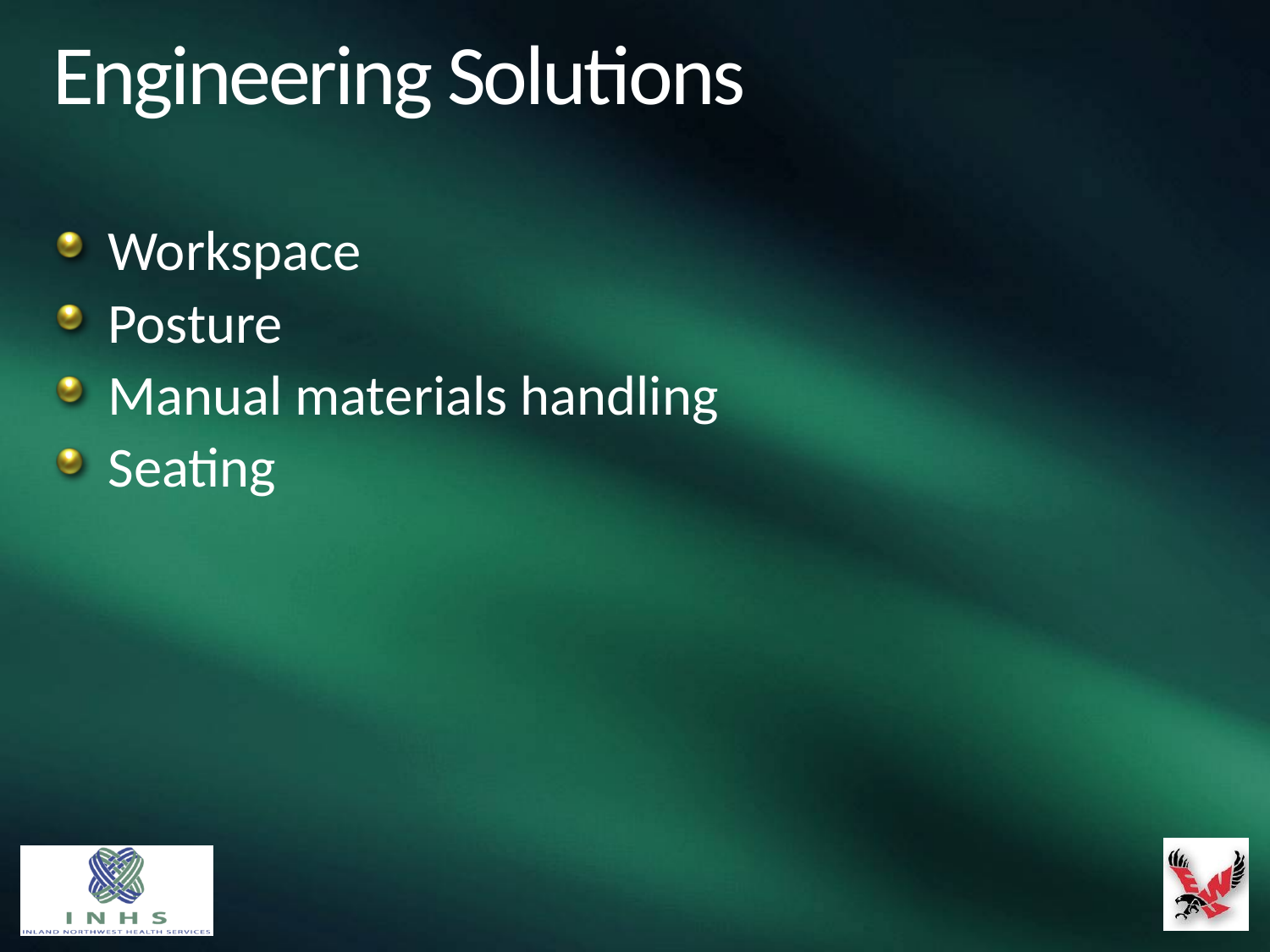

# Engineering Solutions
Workspace
Posture
Manual materials handling
Seating